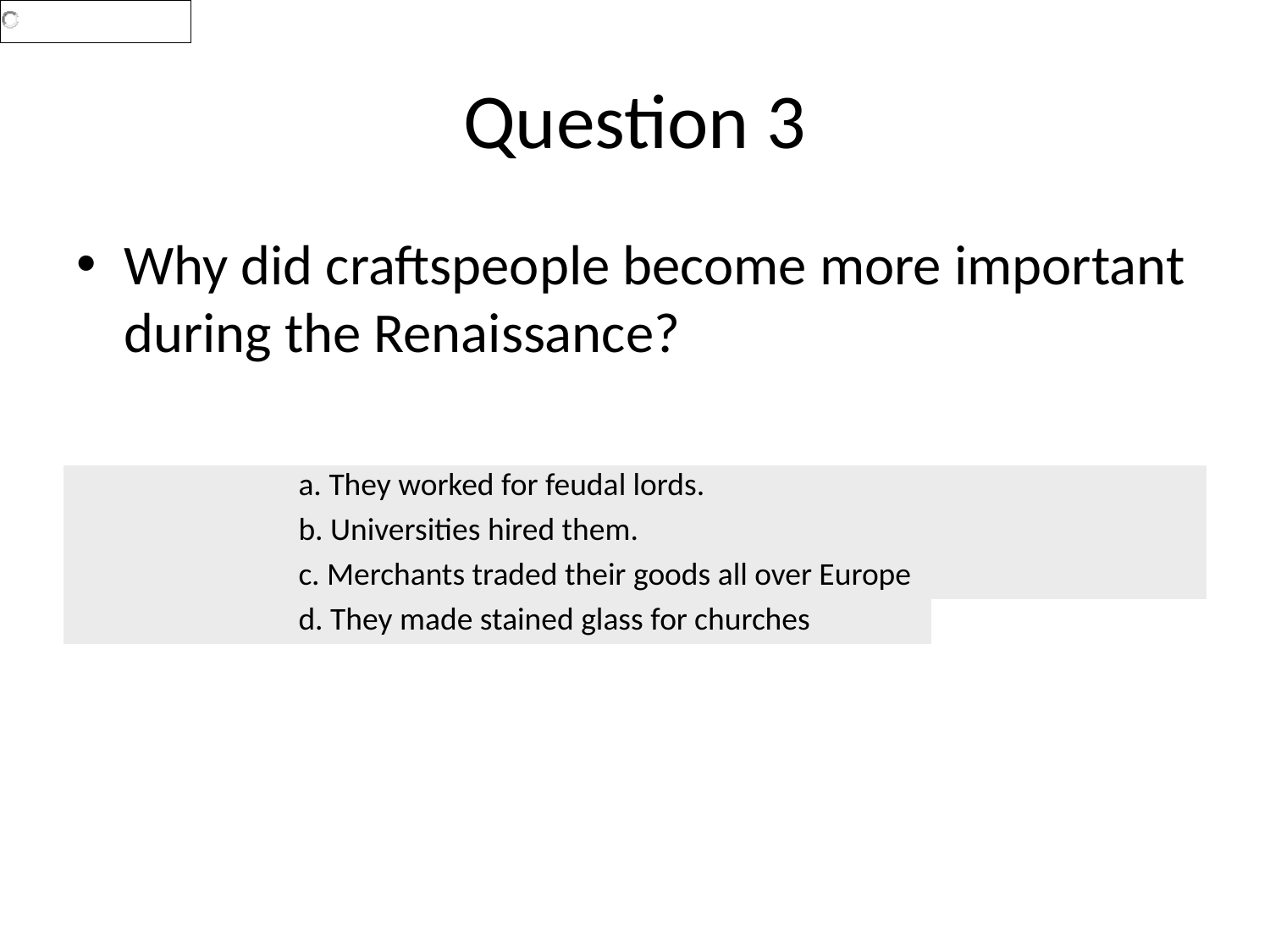

# Question 3
Why did craftspeople become more important during the Renaissance?

|  | a. They worked for feudal lords. |  |
| --- | --- | --- |
|  | b. Universities hired them. |  |
|  | c. Merchants traded their goods all over Europe |  |
|  | d. They made stained glass for churches |  |